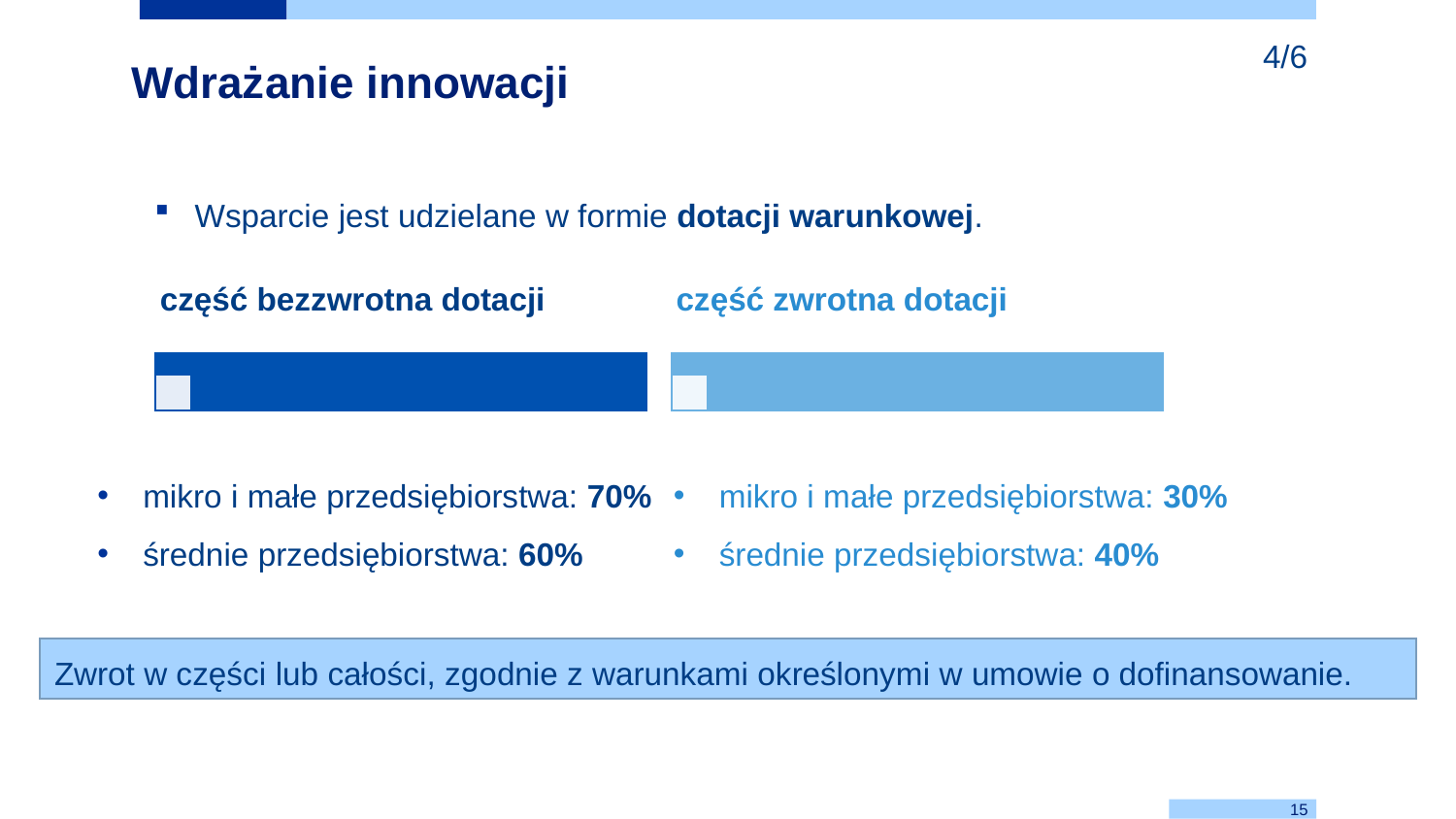

4/6
Wdrażanie innowacji
Wsparcie jest udzielane w formie dotacji warunkowej.
część bezzwrotna dotacji
część zwrotna dotacji

mikro i małe przedsiębiorstwa: 70%
średnie przedsiębiorstwa: 60%
mikro i małe przedsiębiorstwa: 30%
średnie przedsiębiorstwa: 40%

Zwrot w części lub całości, zgodnie z warunkami określonymi w umowie o dofinansowanie.
15